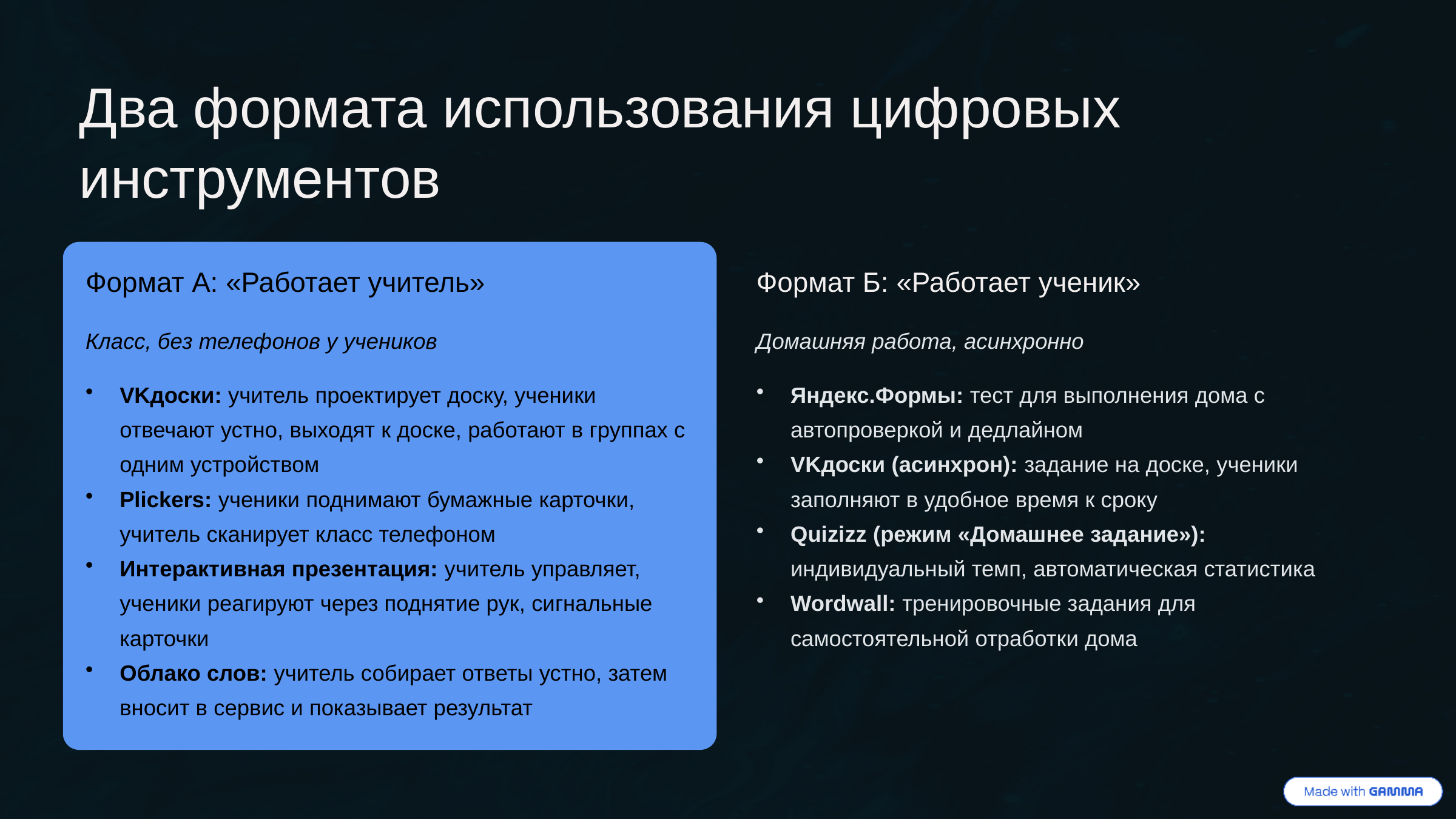

Два формата использования цифровых инструментов

Формат А: «Работает учитель»
Формат Б: «Работает ученик»
Класс, без телефонов у учеников
Домашняя работа, асинхронно
VKдоски: учитель проектирует доску, ученики отвечают устно, выходят к доске, работают в группах с одним устройством
Plickers: ученики поднимают бумажные карточки, учитель сканирует класс телефоном
Интерактивная презентация: учитель управляет, ученики реагируют через поднятие рук, сигнальные карточки
Облако слов: учитель собирает ответы устно, затем вносит в сервис и показывает результат
Яндекс.Формы: тест для выполнения дома с автопроверкой и дедлайном
VKдоски (асинхрон): задание на доске, ученики заполняют в удобное время к сроку
Quizizz (режим «Домашнее задание»): индивидуальный темп, автоматическая статистика
Wordwall: тренировочные задания для самостоятельной отработки дома